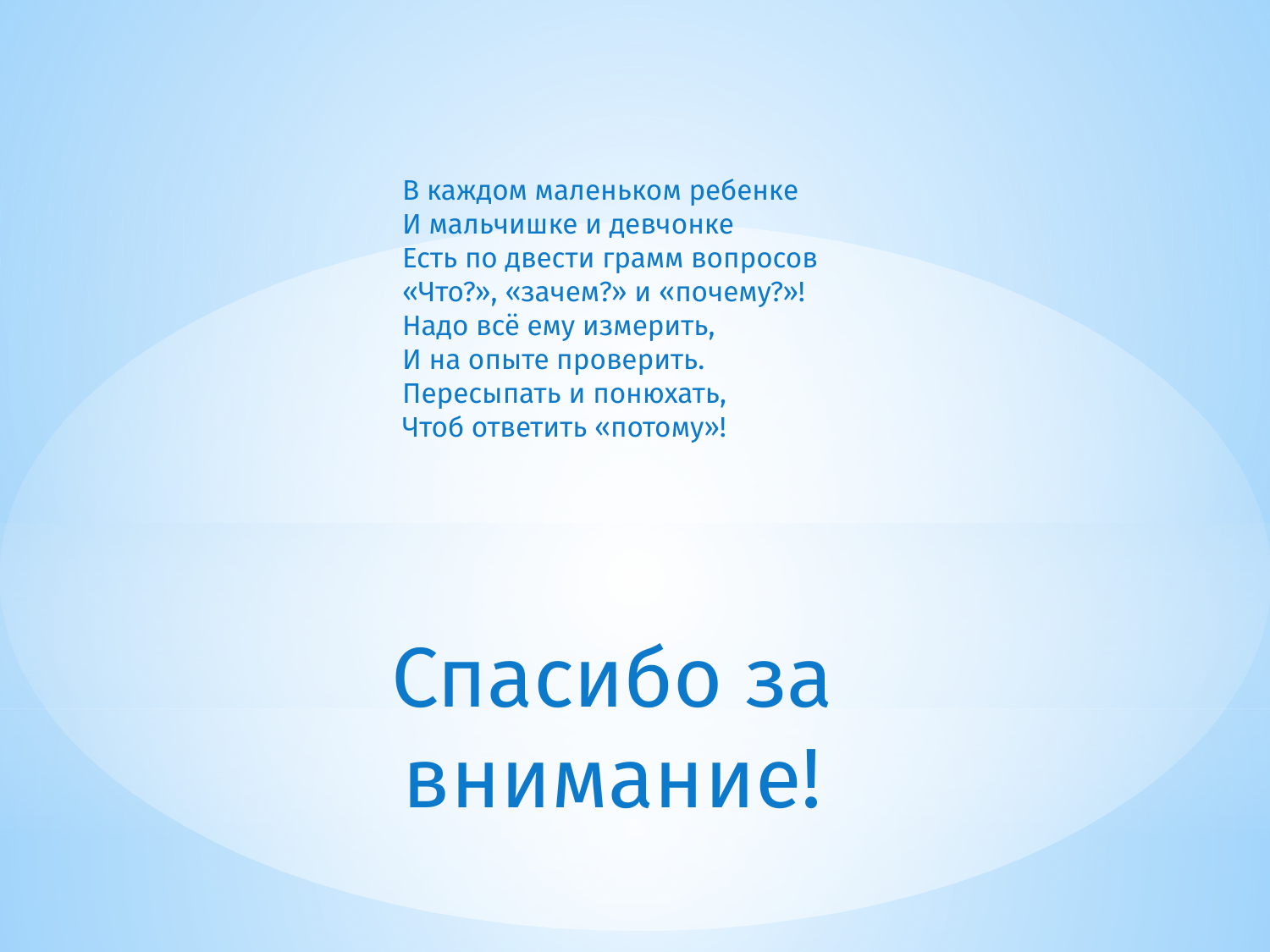

В каждом маленьком ребенке
И мальчишке и девчонке
Есть по двести грамм вопросов
«Что?», «зачем?» и «почему?»!
Надо всё ему измерить,
И на опыте проверить.
Пересыпать и понюхать,
Чтоб ответить «потому»!
Спасибо за внимание!